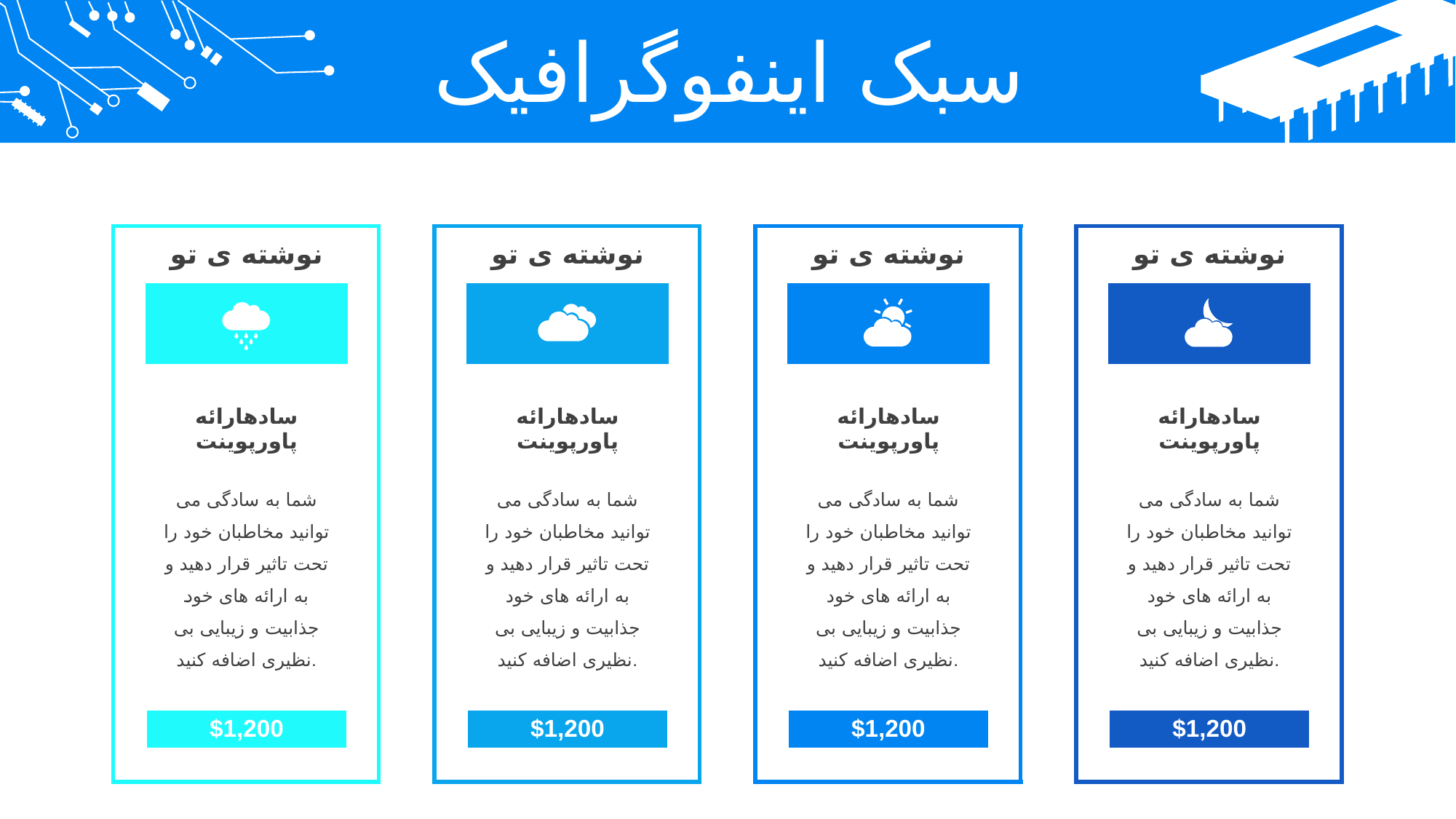

سبک اینفوگرافیک
|  | نوشته ی تو |  |
| --- | --- | --- |
|  |  |  |
|  | سادهارائه پاورپوینت |  |
|  | شما به سادگی می توانید مخاطبان خود را تحت تاثیر قرار دهید و به ارائه های خود جذابیت و زیبایی بی نظیری اضافه کنید. |  |
|  |  |  |
|  | $1,200 |  |
|  |  |  |
|  | نوشته ی تو |  |
| --- | --- | --- |
|  |  |  |
|  | سادهارائه پاورپوینت |  |
|  | شما به سادگی می توانید مخاطبان خود را تحت تاثیر قرار دهید و به ارائه های خود جذابیت و زیبایی بی نظیری اضافه کنید. |  |
|  |  |  |
|  | $1,200 |  |
|  |  |  |
|  | نوشته ی تو |  |
| --- | --- | --- |
|  |  |  |
|  | سادهارائه پاورپوینت |  |
|  | شما به سادگی می توانید مخاطبان خود را تحت تاثیر قرار دهید و به ارائه های خود جذابیت و زیبایی بی نظیری اضافه کنید. |  |
|  |  |  |
|  | $1,200 |  |
|  |  |  |
|  | نوشته ی تو |  |
| --- | --- | --- |
|  |  |  |
|  | سادهارائه پاورپوینت |  |
|  | شما به سادگی می توانید مخاطبان خود را تحت تاثیر قرار دهید و به ارائه های خود جذابیت و زیبایی بی نظیری اضافه کنید. |  |
|  |  |  |
|  | $1,200 |  |
|  |  |  |